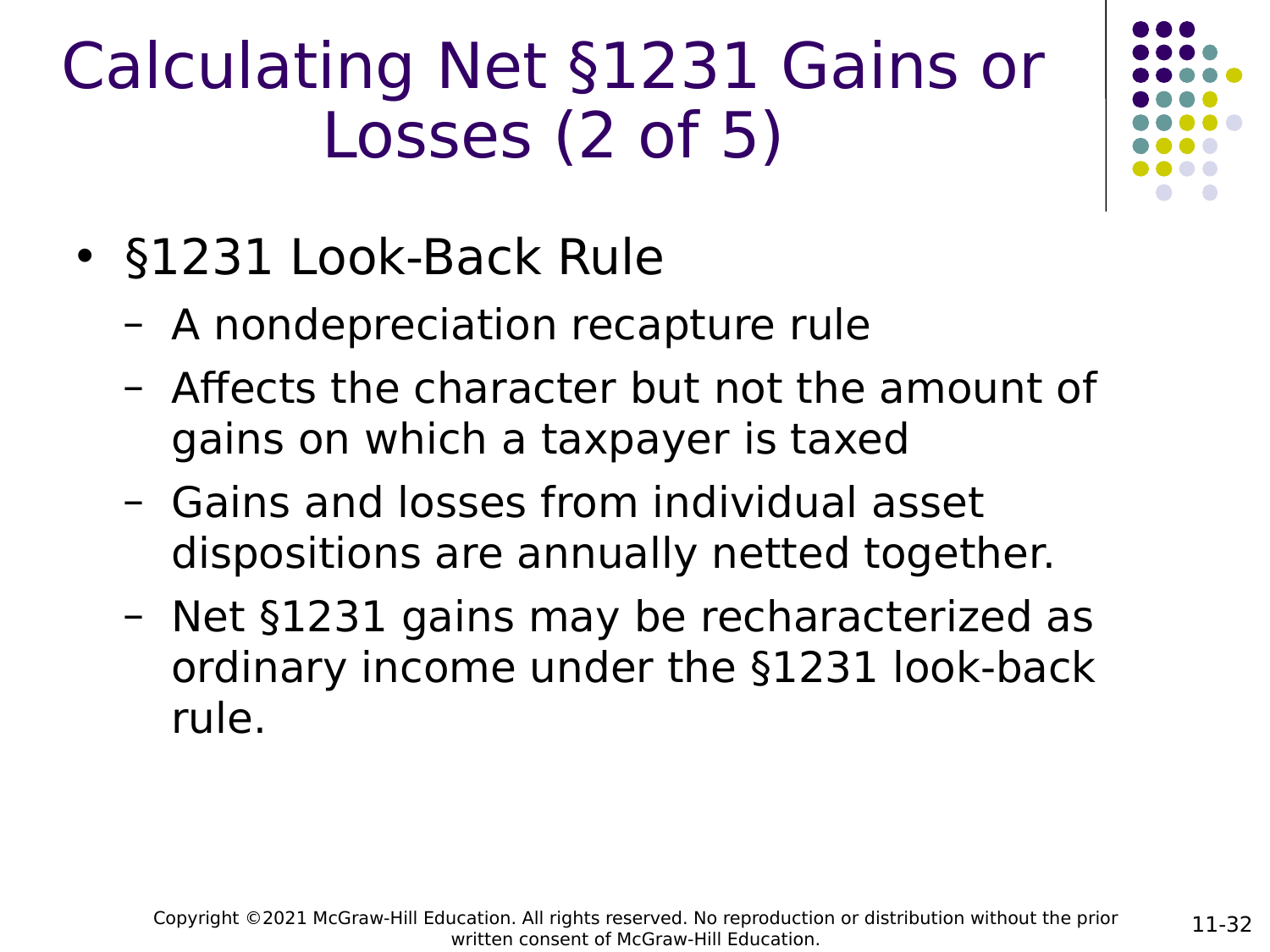

# Calculating Net §1231 Gains or Losses (2 of 5)
§1231 Look-Back Rule
A nondepreciation recapture rule
Affects the character but not the amount of gains on which a taxpayer is taxed
Gains and losses from individual asset dispositions are annually netted together.
Net §1231 gains may be recharacterized as ordinary income under the §1231 look-back rule.
11-32